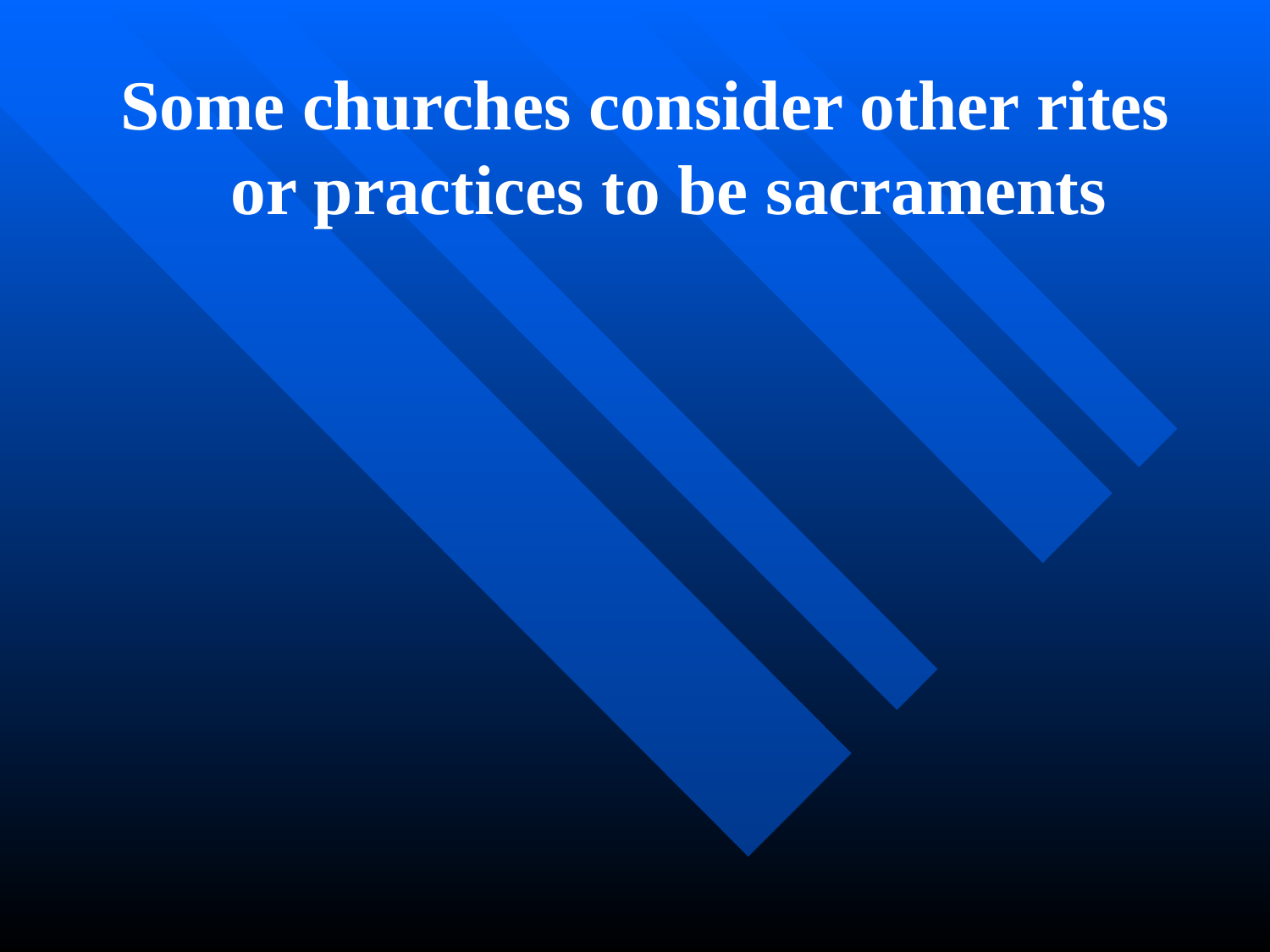

Some churches consider other rites or practices to be sacraments